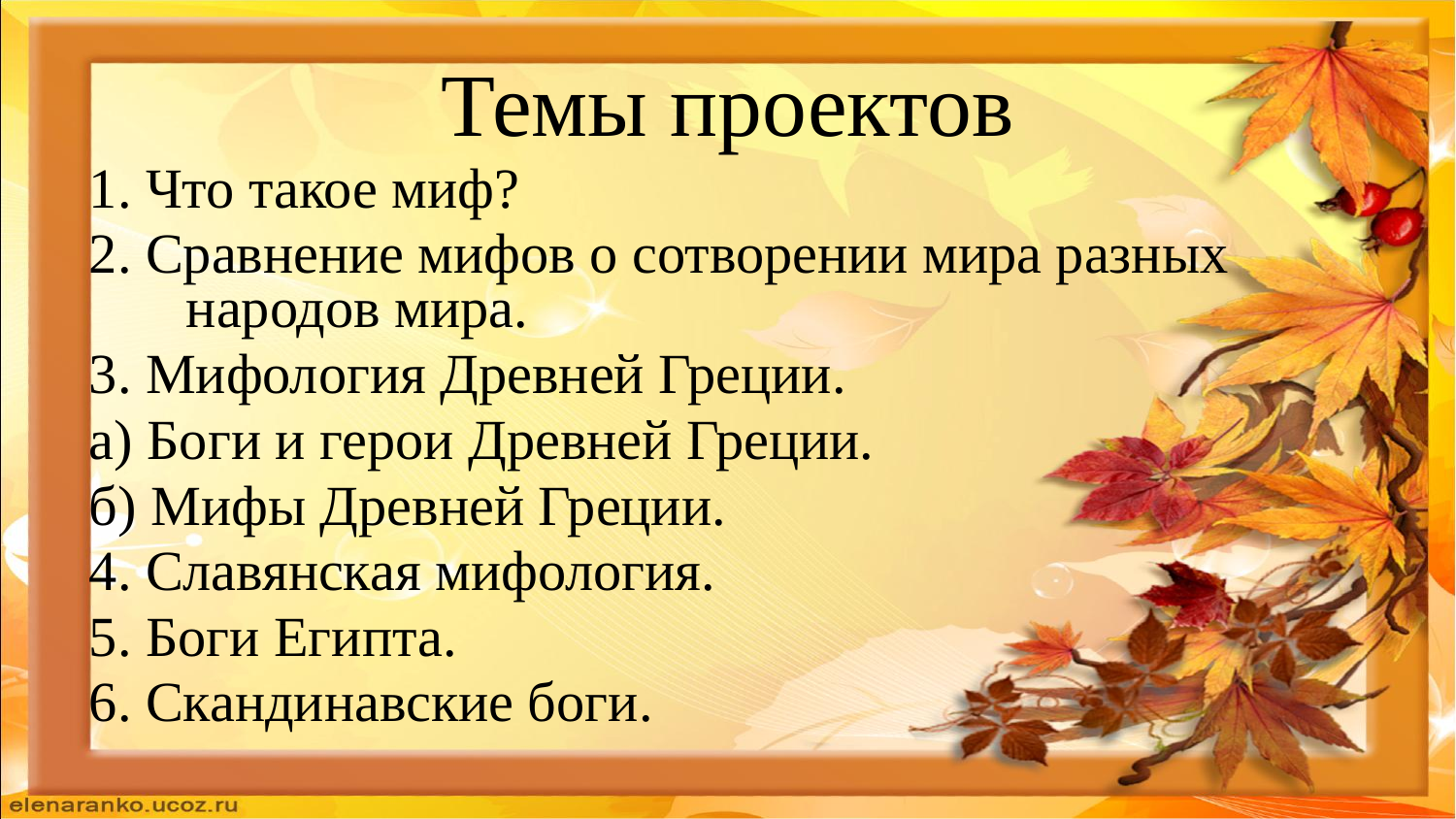

Темы проектов
1. Что такое миф?
2. Сравнение мифов о сотворении мира разных народов мира.
3. Мифология Древней Греции.
а) Боги и герои Древней Греции.
б) Мифы Древней Греции.
4. Славянская мифология.
5. Боги Египта.
6. Скандинавские боги.